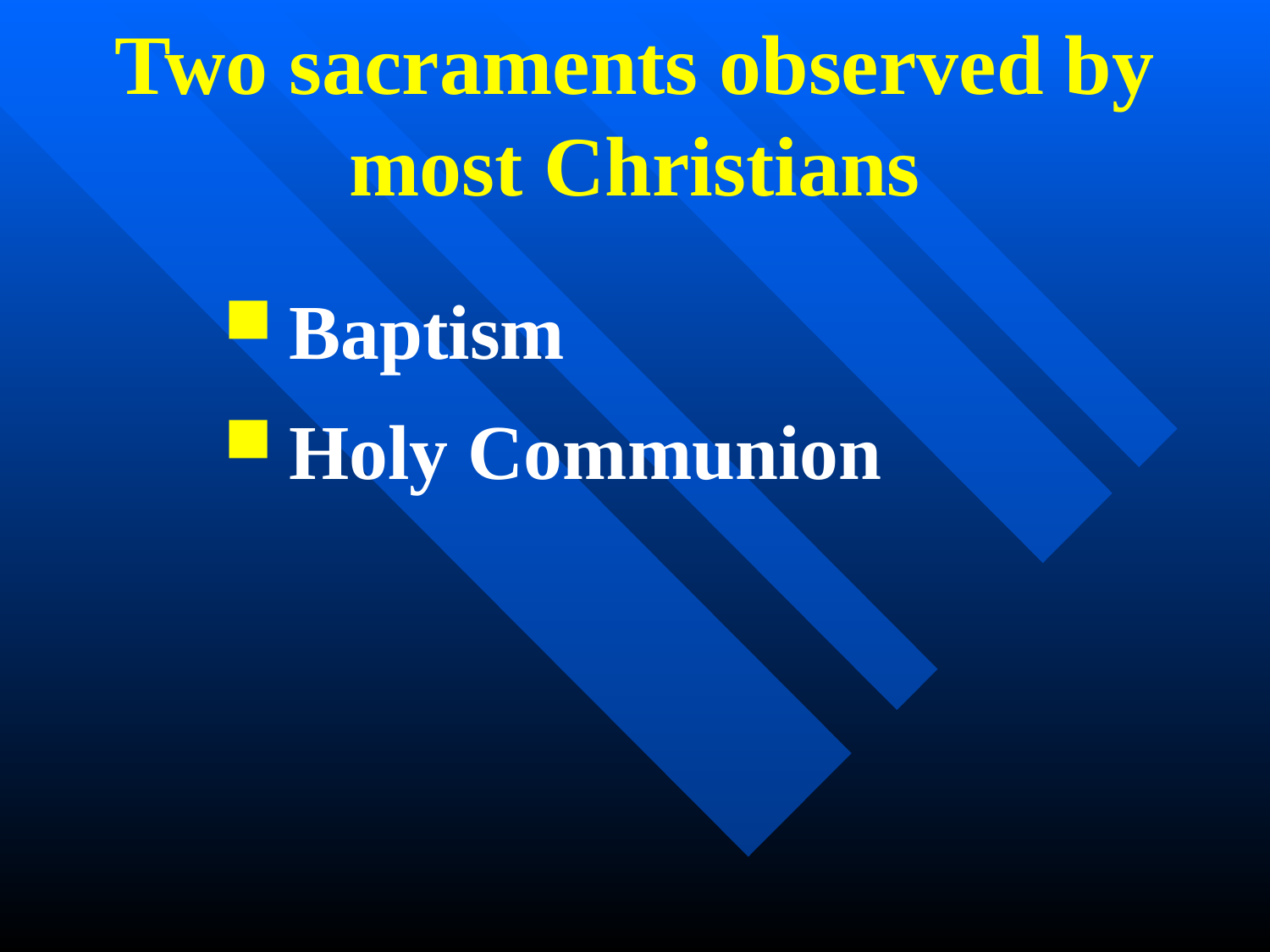

# Two sacraments observed by most Christians
Baptism
Holy Communion